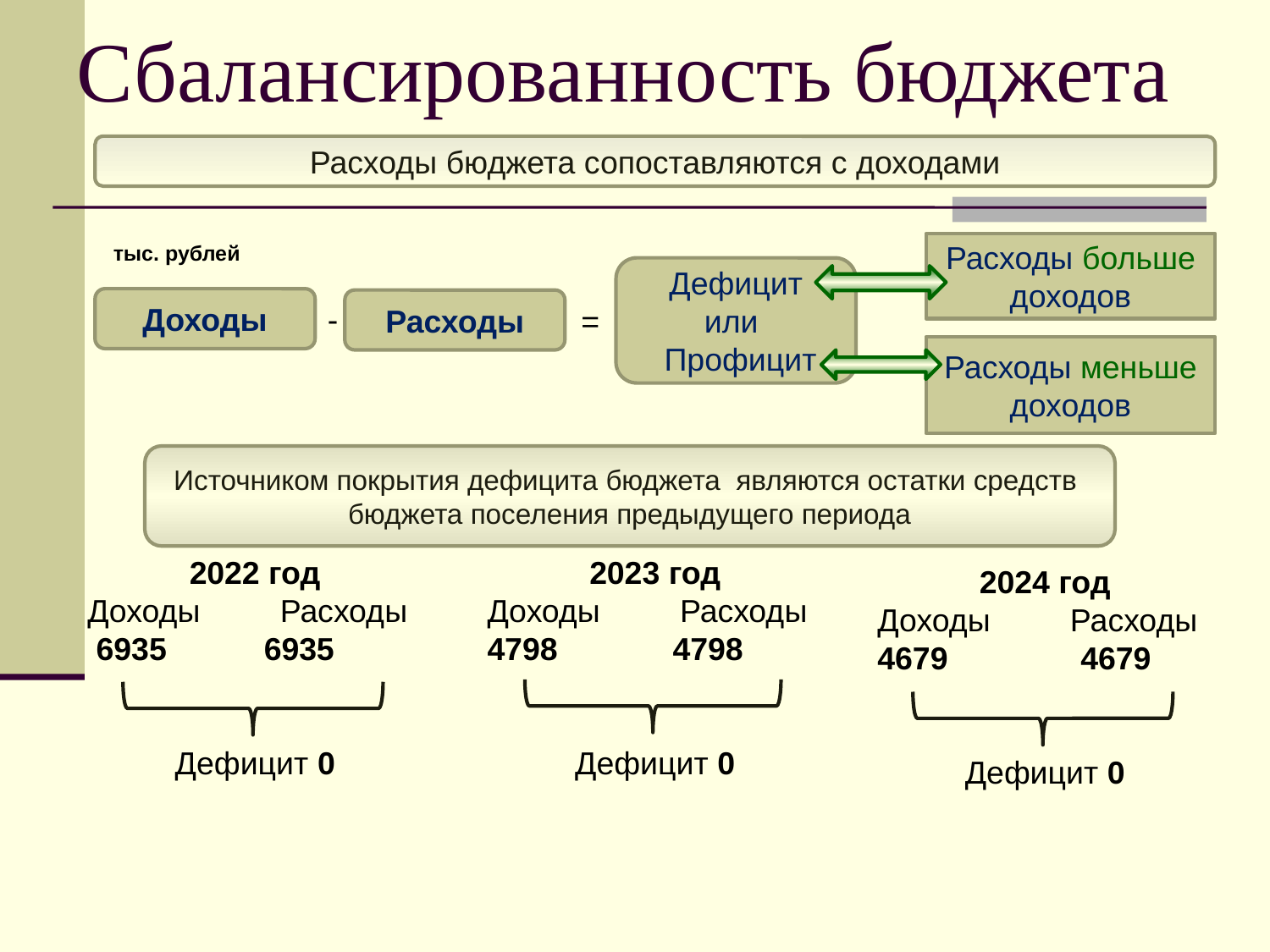

# Сбалансированность бюджета
Расходы бюджета сопоставляются с доходами
тыс. рублей
Расходы больше доходов
Дефицит
или
 Профицит

Доходы
Расходы
-
=
Расходы меньше доходов

Источником покрытия дефицита бюджета  являются остатки средств  бюджета поселения предыдущего периода
2022 год
Доходы         Расходы
 6935           6935

Дефицит 0

2023 год
Доходы         Расходы
4798             4798

Дефицит 0

2024 год
Доходы         Расходы
4679               4679

Дефицит 0